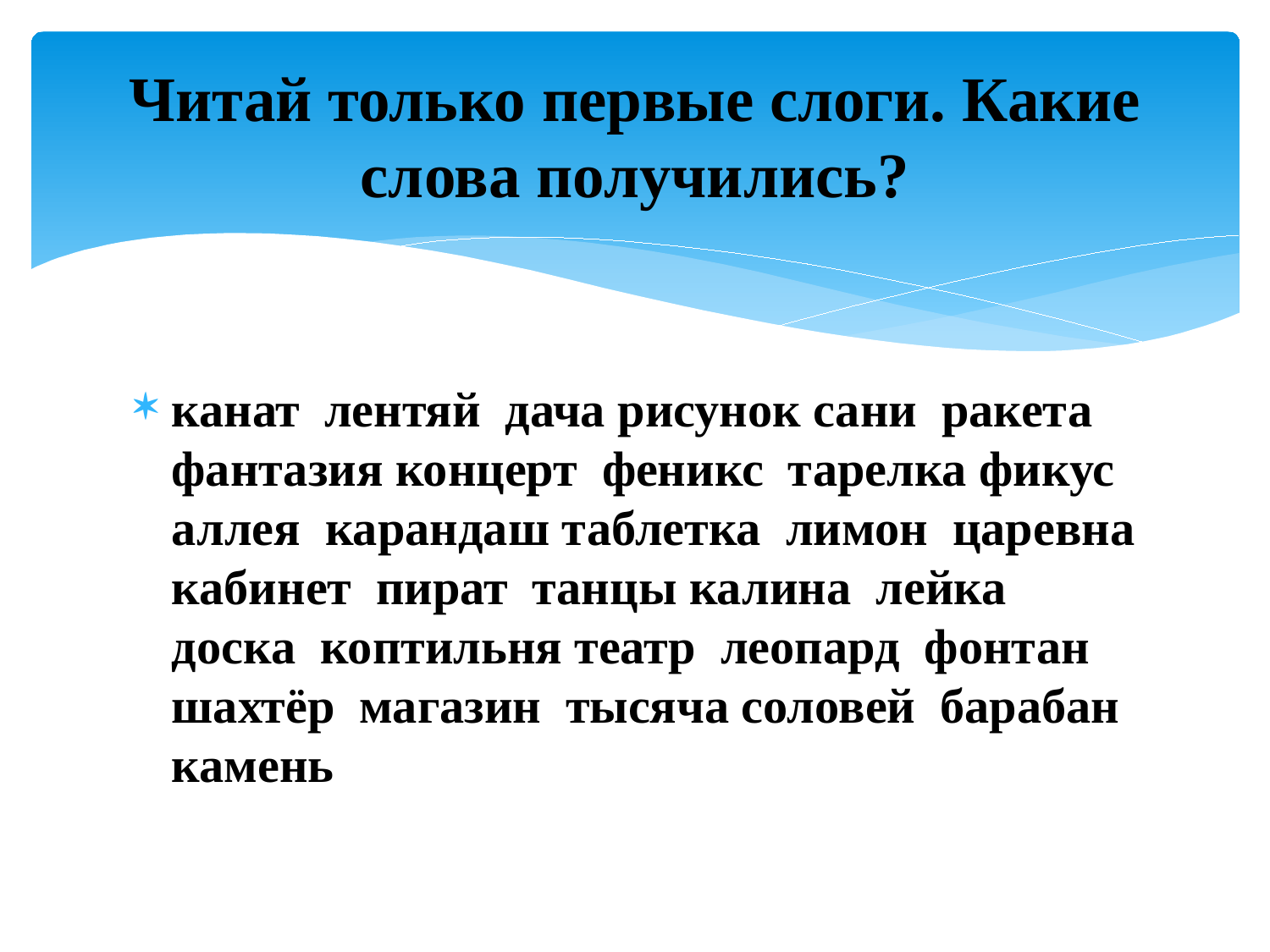

# Читай только первые слоги. Какие слова получились?
канат  лентяй  дача рисунок сани  ракета  фантазия концерт  феникс  тарелка фикус  аллея  карандаш таблетка  лимон  царевна кабинет  пират  танцы калина  лейка  доска  коптильня театр  леопард  фонтан шахтёр  магазин  тысяча соловей  барабан  камень